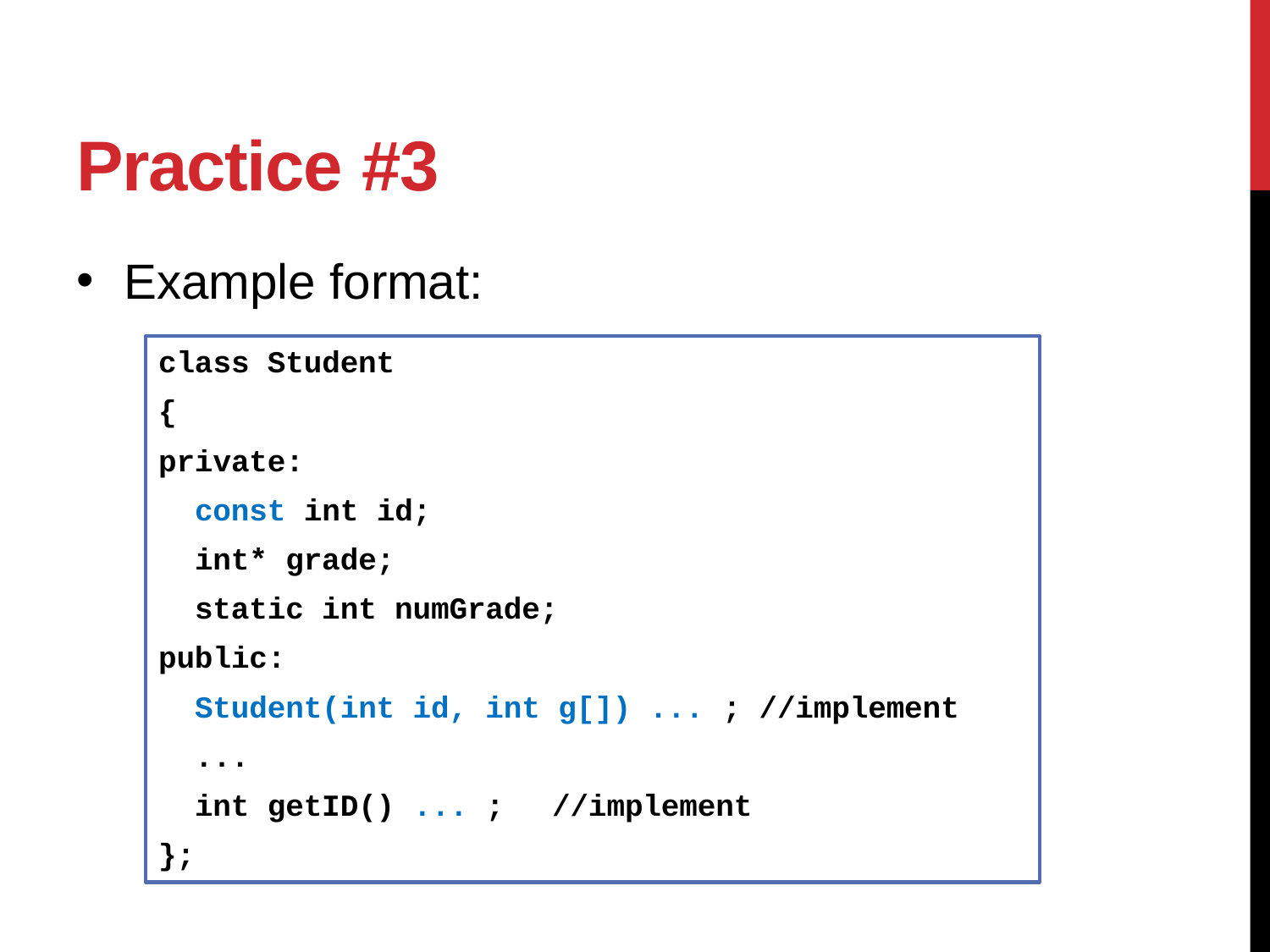

# Practice #3
Example format:
class Student
{
private:
  const int id;
  int* grade;
  static int numGrade;
public:
  Student(int id, int g[]) ... ; //implement
  ...
  int getID() ... ;	//implement
};